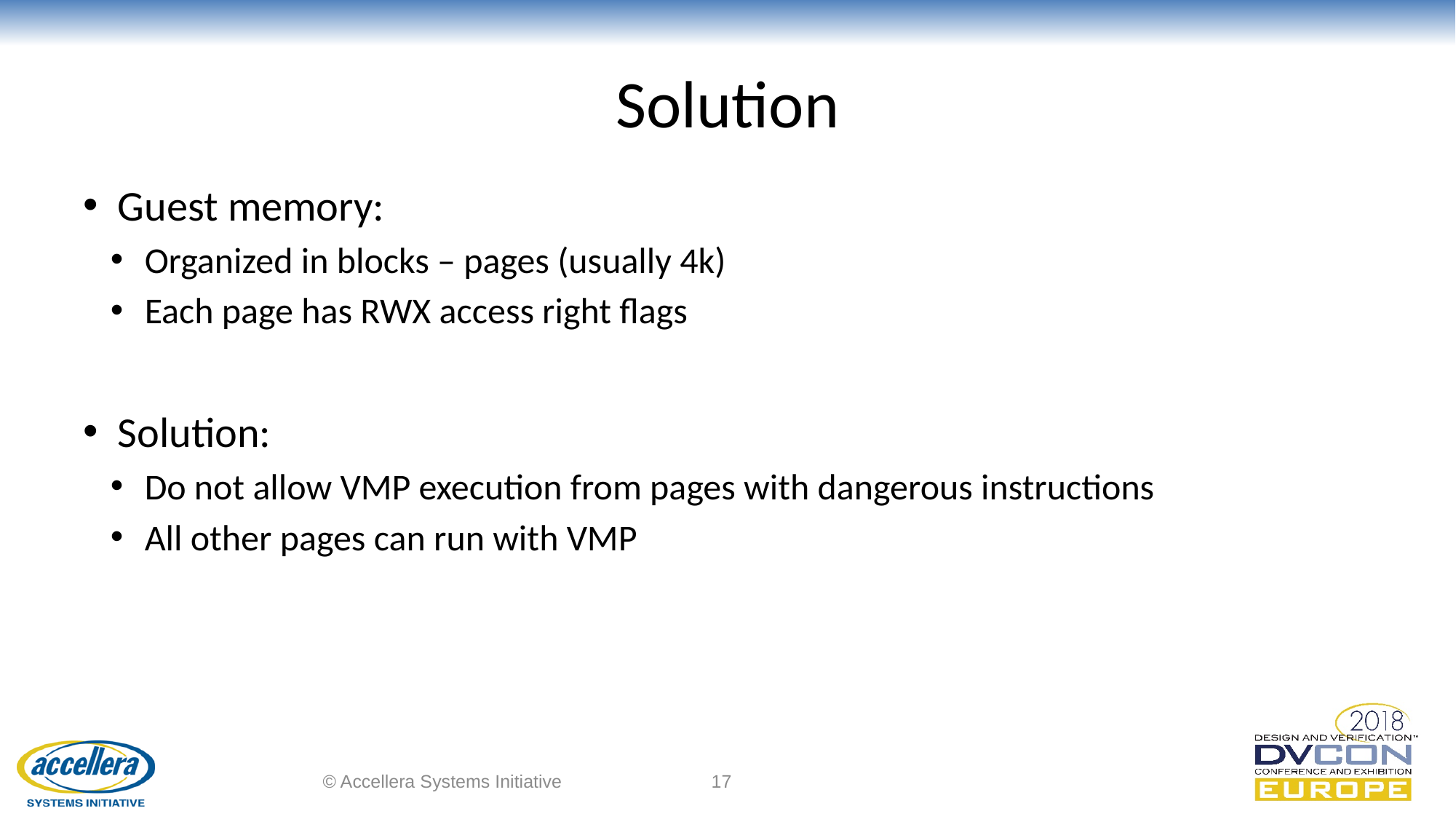

# Solution
Guest memory:
Organized in blocks – pages (usually 4k)
Each page has RWX access right flags

Solution:
Do not allow VMP execution from pages with dangerous instructions
All other pages can run with VMP

© Accellera Systems Initiative
17